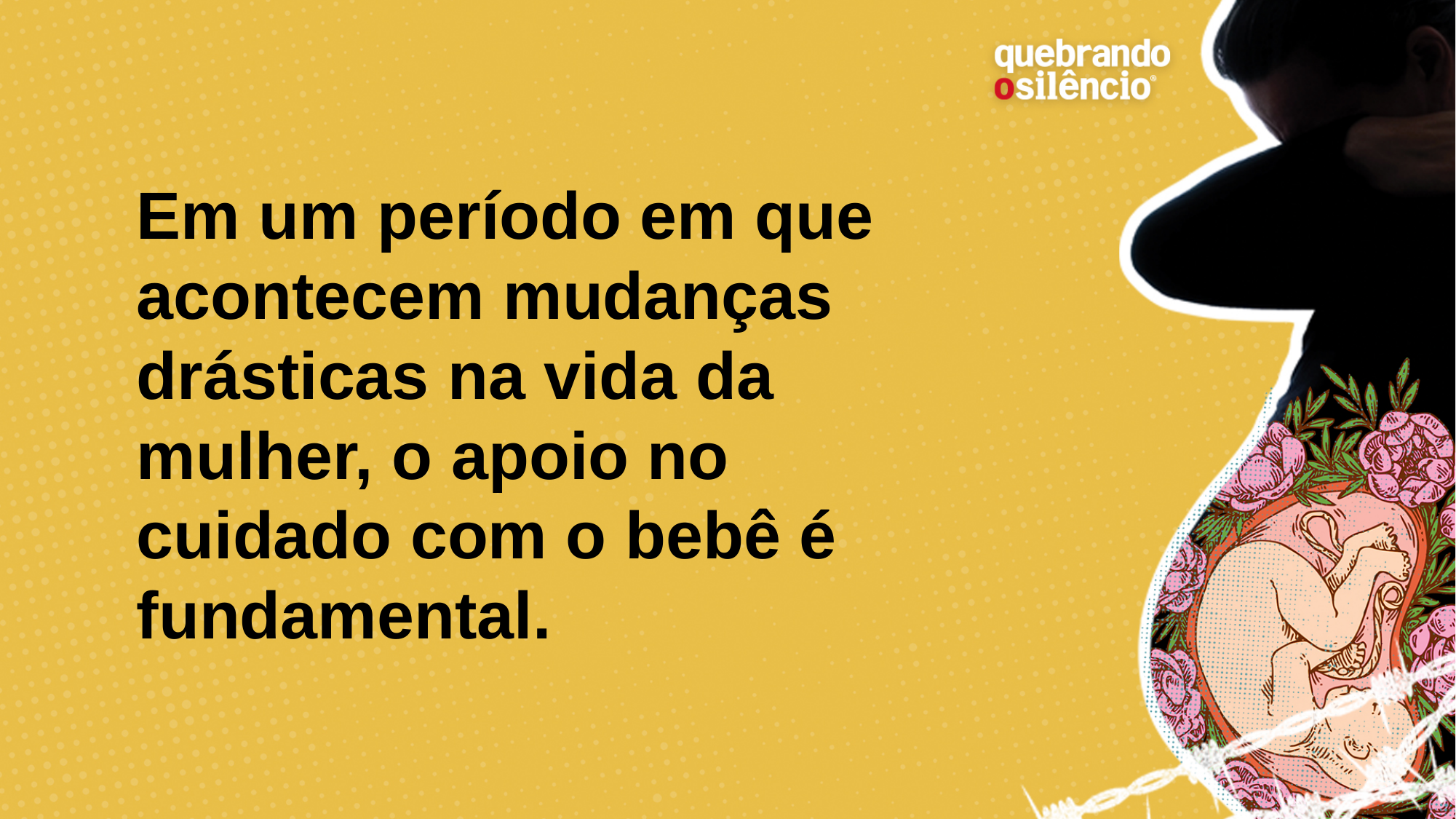

# Em um período em que acontecem mudanças drásticas na vida da mulher, o apoio no cuidado com o bebê é fundamental.